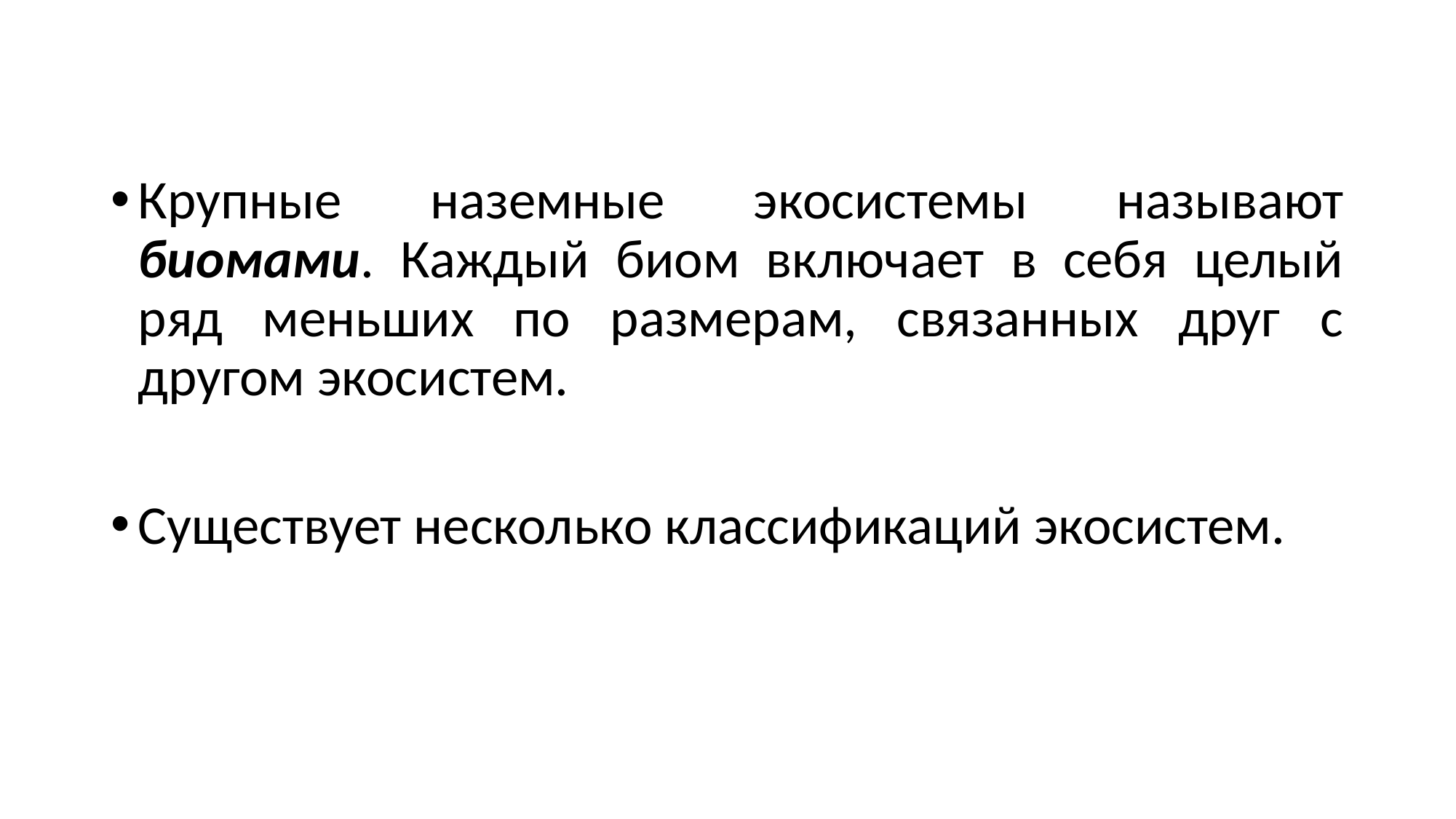

Крупные наземные экосистемы называют биомами. Каждый биом включает в себя целый ряд меньших по размерам, связанных друг с другом экосистем.

Существует несколько классификаций экосистем.